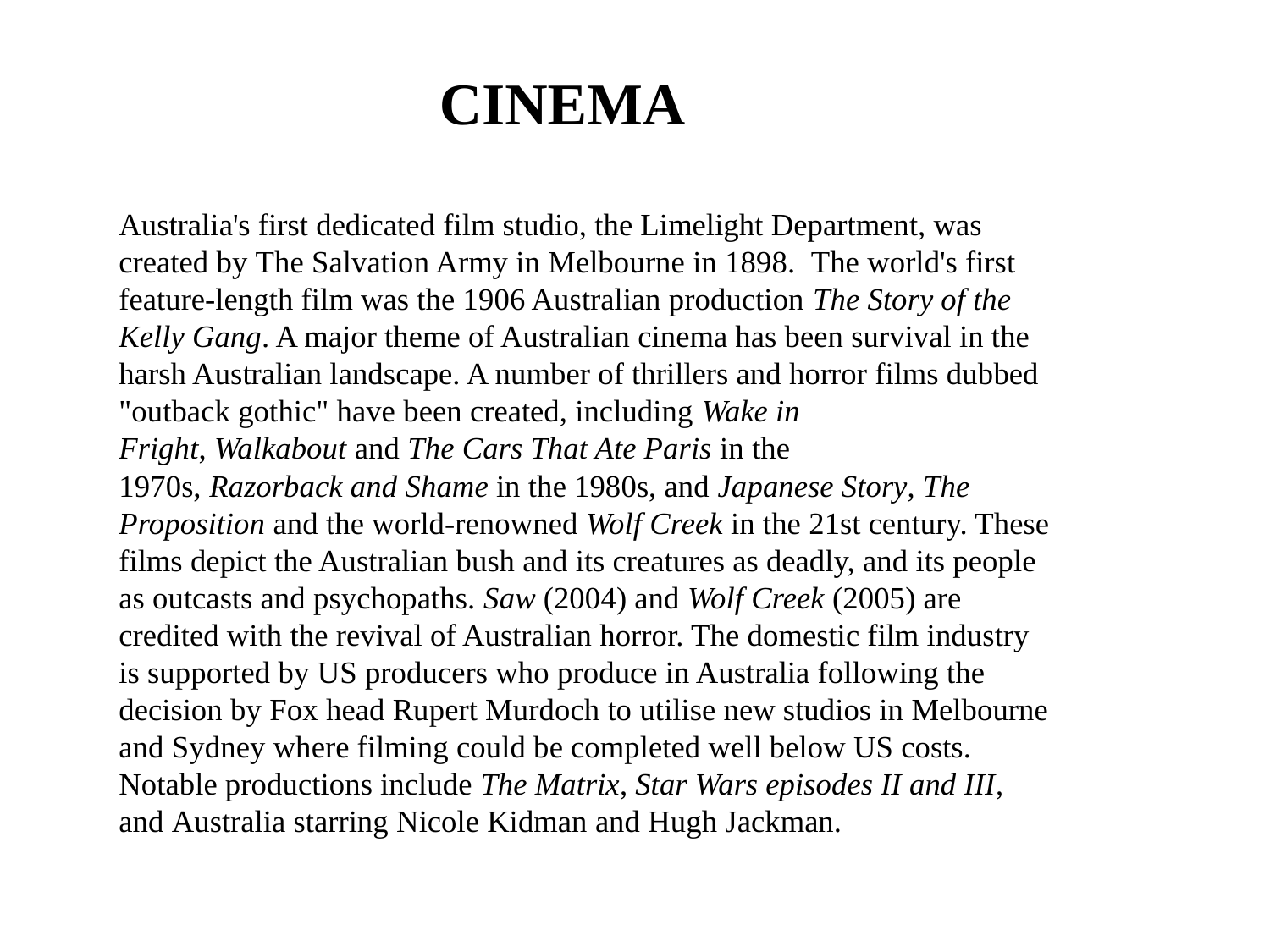

# CINEMA
     	Australia's first dedicated film studio, the Limelight Department, was created by The Salvation Army in Melbourne in 1898.  The world's first feature-length film was the 1906 Australian production The Story of the Kelly Gang. A major theme of Australian cinema has been survival in the harsh Australian landscape. A number of thrillers and horror films dubbed "outback gothic" have been created, including Wake in Fright, Walkabout and The Cars That Ate Paris in the 1970s, Razorback and Shame in the 1980s, and Japanese Story, The Proposition and the world-renowned Wolf Creek in the 21st century. These films depict the Australian bush and its creatures as deadly, and its people as outcasts and psychopaths. Saw (2004) and Wolf Creek (2005) are credited with the revival of Australian horror. The domestic film industry is supported by US producers who produce in Australia following the decision by Fox head Rupert Murdoch to utilise new studios in Melbourne and Sydney where filming could be completed well below US costs. Notable productions include The Matrix, Star Wars episodes II and III, and Australia starring Nicole Kidman and Hugh Jackman.